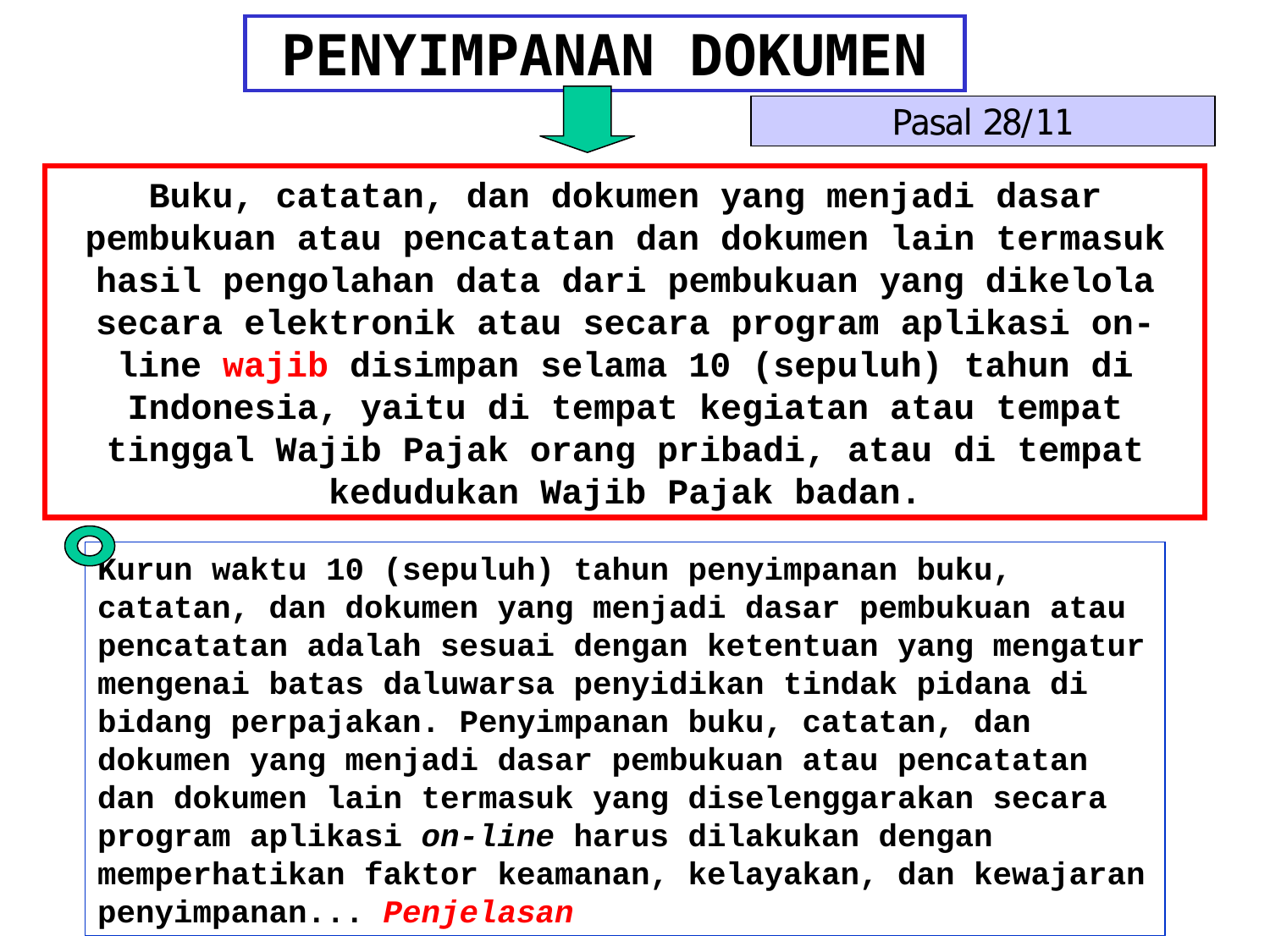

# PENYIMPANAN DOKUMEN

Pasal 28/11
Buku, catatan, dan dokumen yang menjadi dasar pembukuan atau pencatatan dan dokumen lain termasuk hasil pengolahan data dari pembukuan yang dikelola secara elektronik atau secara program aplikasi on-line wajib disimpan selama 10 (sepuluh) tahun di Indonesia, yaitu di tempat kegiatan atau tempat tinggal Wajib Pajak orang pribadi, atau di tempat kedudukan Wajib Pajak badan.

Kurun waktu 10 (sepuluh) tahun penyimpanan buku, catatan, dan dokumen yang menjadi dasar pembukuan atau pencatatan adalah sesuai dengan ketentuan yang mengatur mengenai batas daluwarsa penyidikan tindak pidana di bidang perpajakan. Penyimpanan buku, catatan, dan dokumen yang menjadi dasar pembukuan atau pencatatan dan dokumen lain termasuk yang diselenggarakan secara program aplikasi on-line harus dilakukan dengan memperhatikan faktor keamanan, kelayakan, dan kewajaran penyimpanan... Penjelasan